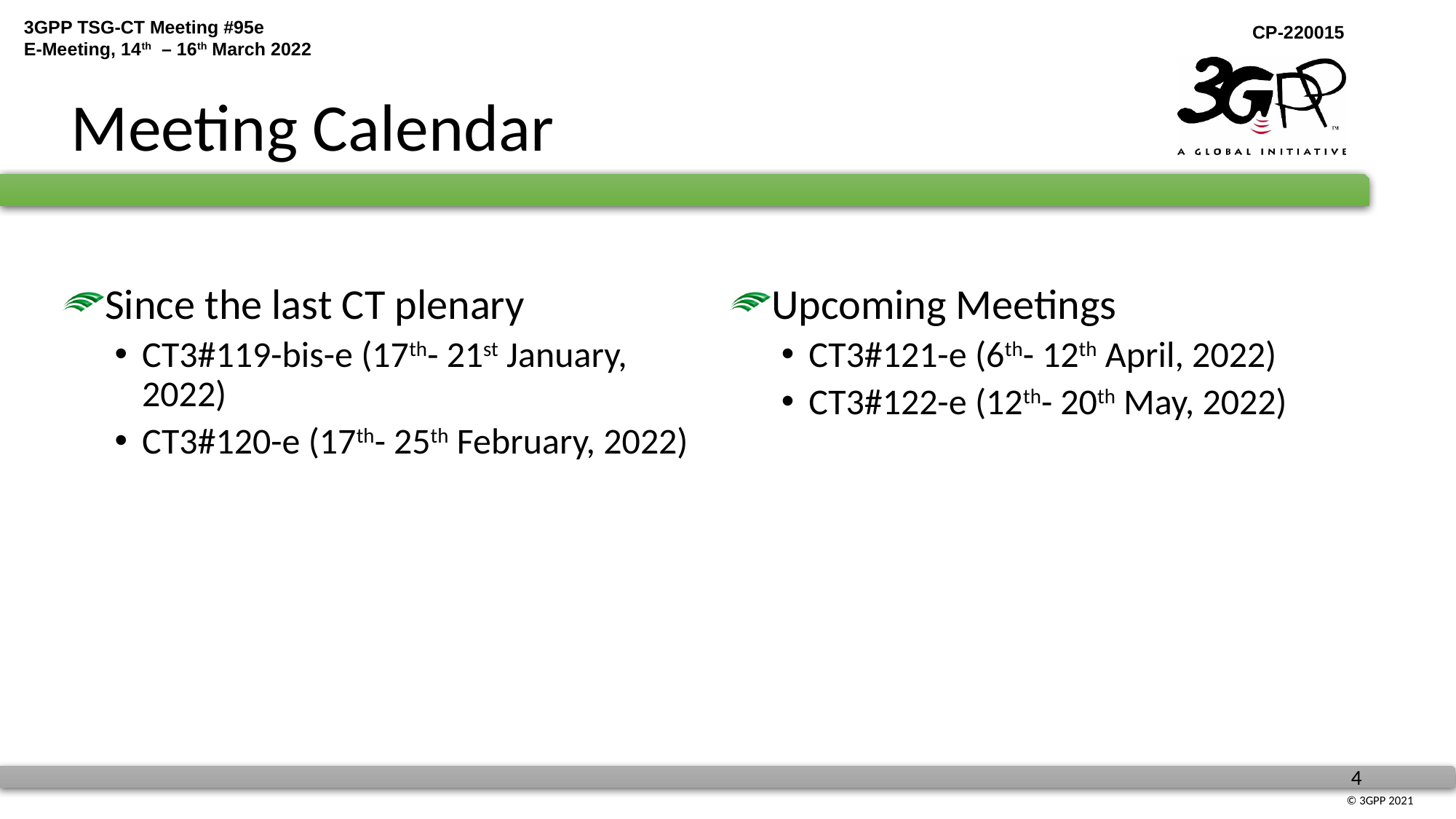

# Meeting Calendar
Since the last CT plenary
CT3#119-bis-e (17th- 21st January, 2022)
CT3#120-e (17th- 25th February, 2022)

Upcoming Meetings
CT3#121-e (6th- 12th April, 2022)
CT3#122-e (12th- 20th May, 2022)